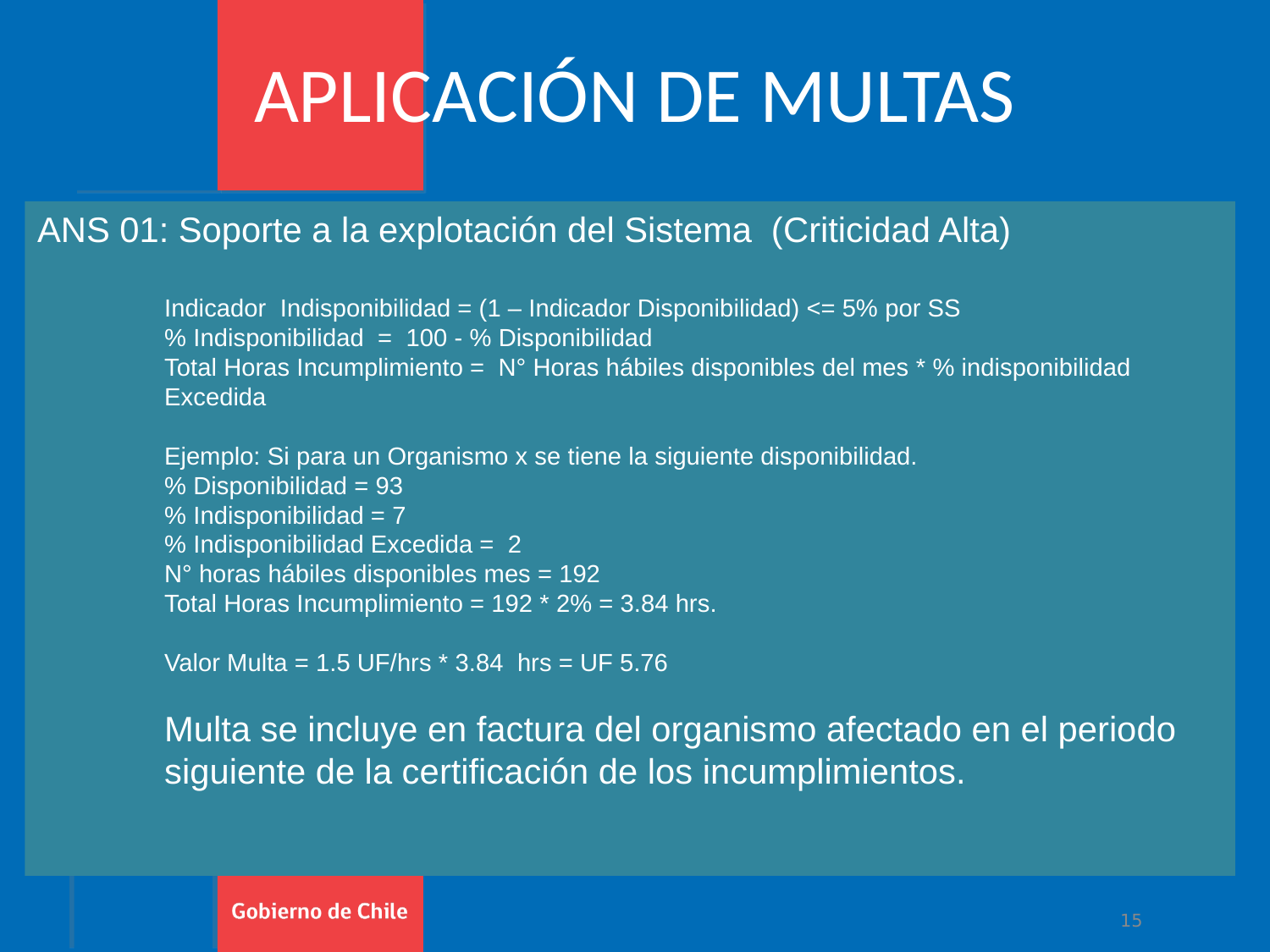

APLICACIÓN DE MULTAS
ANS 01: Soporte a la explotación del Sistema  (Criticidad Alta)

Indicador  Indisponibilidad = (1 – Indicador Disponibilidad) <= 5% por SS
% Indisponibilidad  =  100 - % Disponibilidad
Total Horas Incumplimiento =  N° Horas hábiles disponibles del mes * % indisponibilidad Excedida

Ejemplo: Si para un Organismo x se tiene la siguiente disponibilidad.
% Disponibilidad = 93
% Indisponibilidad = 7
% Indisponibilidad Excedida =  2
N° horas hábiles disponibles mes = 192
Total Horas Incumplimiento = 192 * 2% = 3.84 hrs.

Valor Multa = 1.5 UF/hrs * 3.84  hrs = UF 5.76

Multa se incluye en factura del organismo afectado en el periodo siguiente de la certificación de los incumplimientos.

15